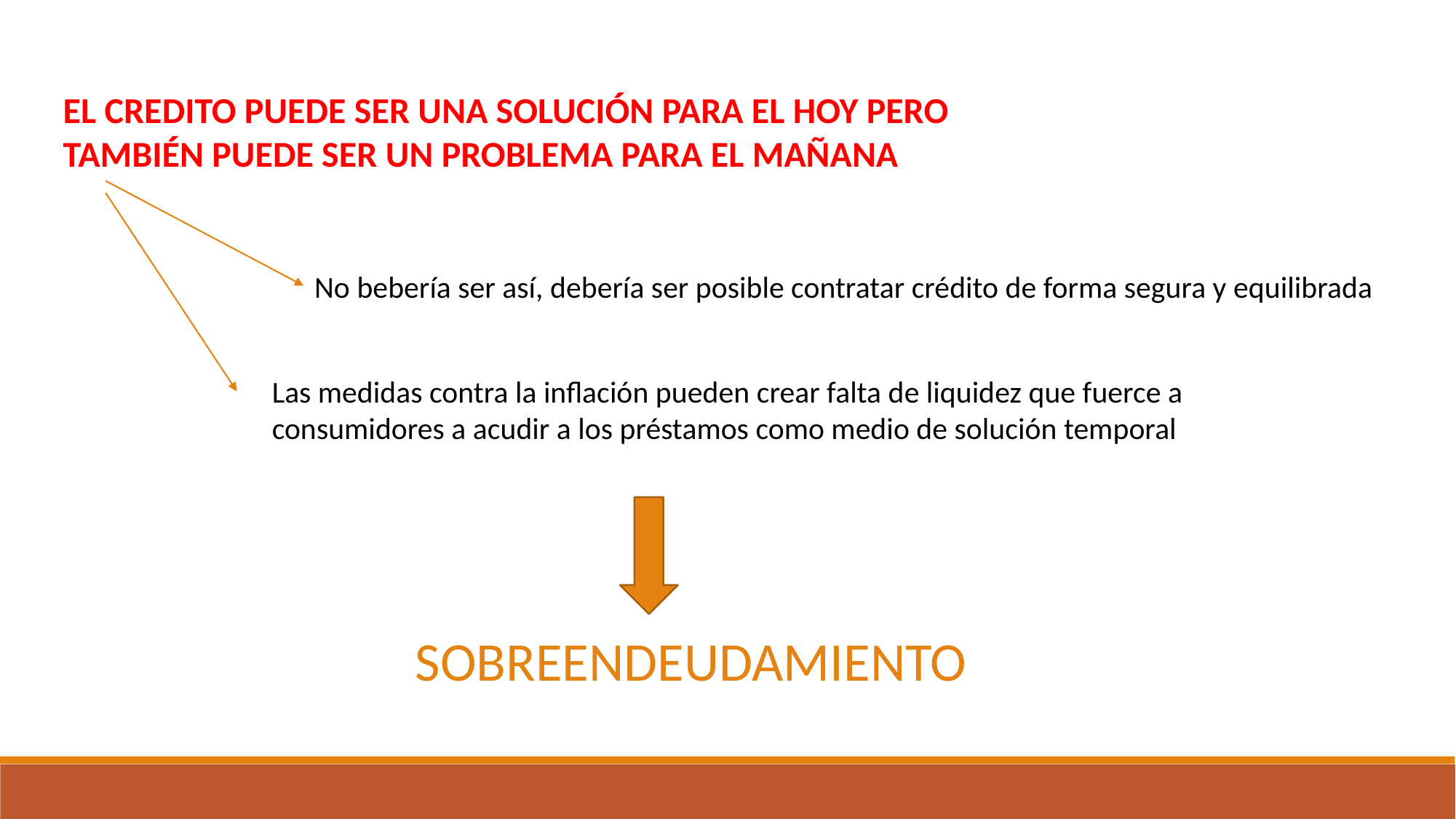

EL CREDITO PUEDE SER UNA SOLUCIÓN PARA EL HOY PERO TAMBIÉN PUEDE SER UN PROBLEMA PARA EL MAÑANA
No bebería ser así, debería ser posible contratar crédito de forma segura y equilibrada
Las medidas contra la inflación pueden crear falta de liquidez que fuerce a consumidores a acudir a los préstamos como medio de solución temporal

SOBREENDEUDAMIENTO